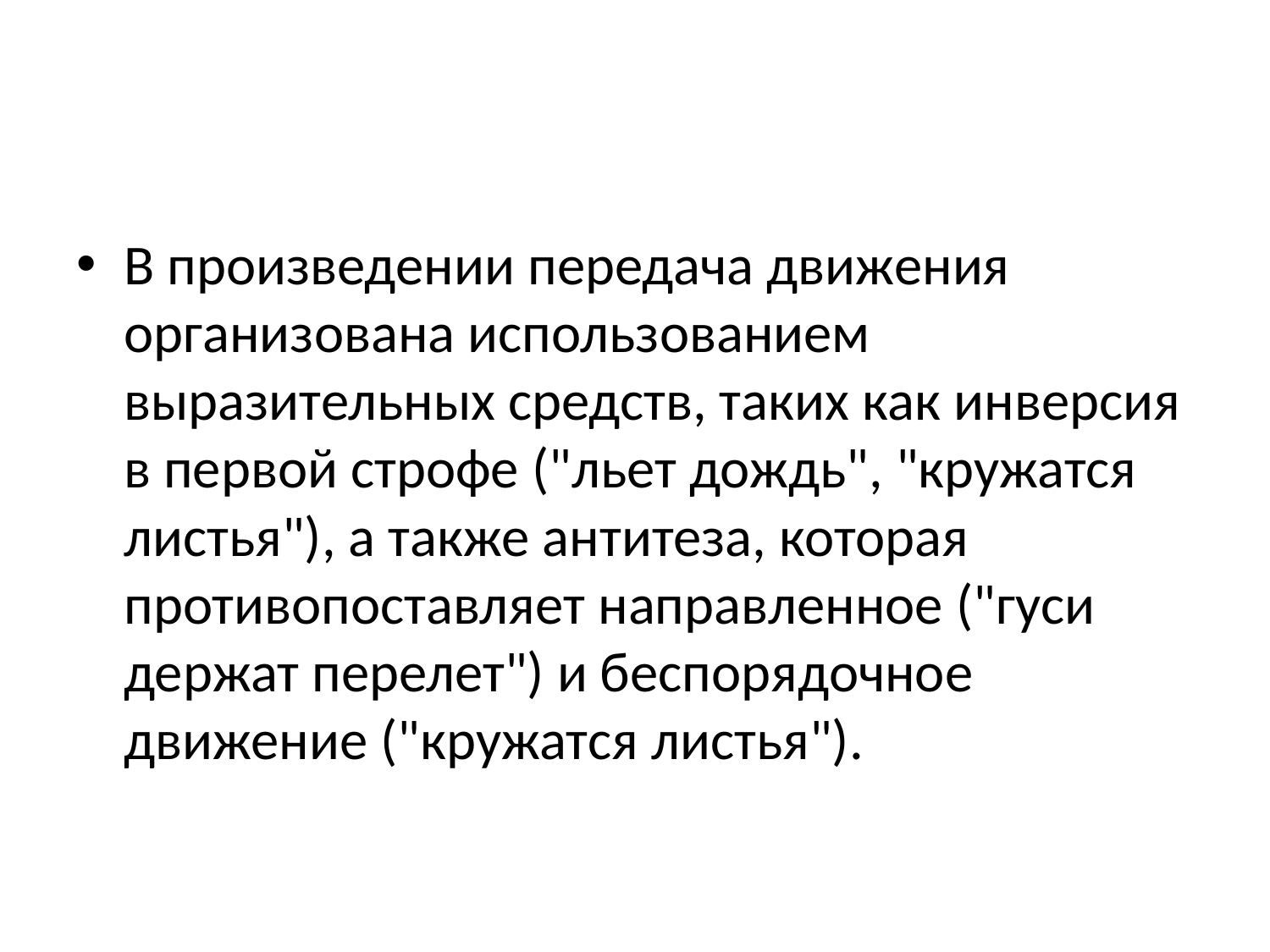

#
В произведении передача движения организована использованием выразительных средств, таких как инверсия в первой строфе ("льет дождь", "кружатся листья"), а также антитеза, которая противопоставляет направленное ("гуси держат перелет") и беспорядочное движение ("кружатся листья").